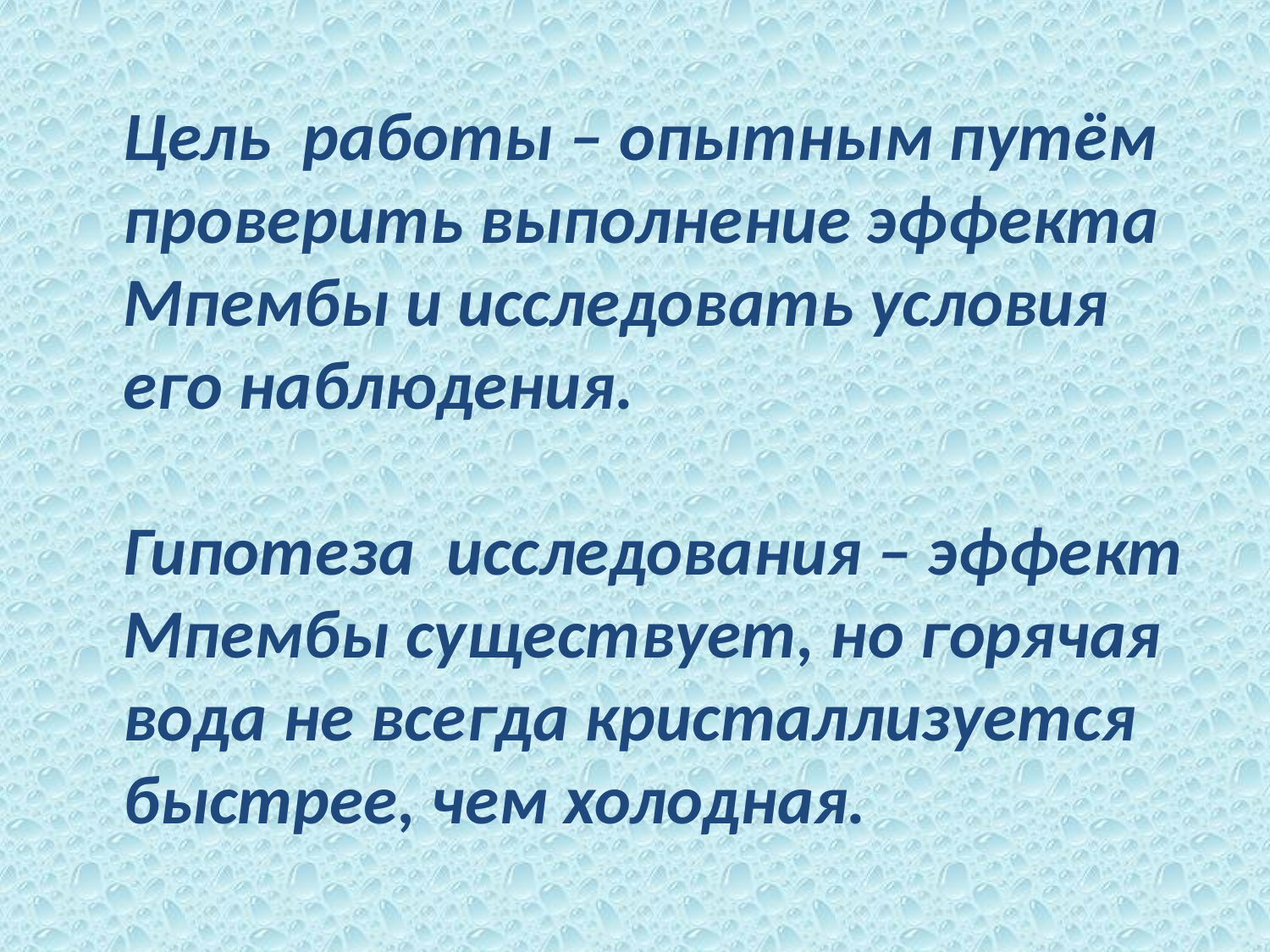

# Цель  работы – опытным путём проверить выполнение эффекта Мпембы и исследовать условия его наблюдения. Гипотеза  исследования – эффект Мпембы существует, но горячая вода не всегда кристаллизуется быстрее, чем холодная.